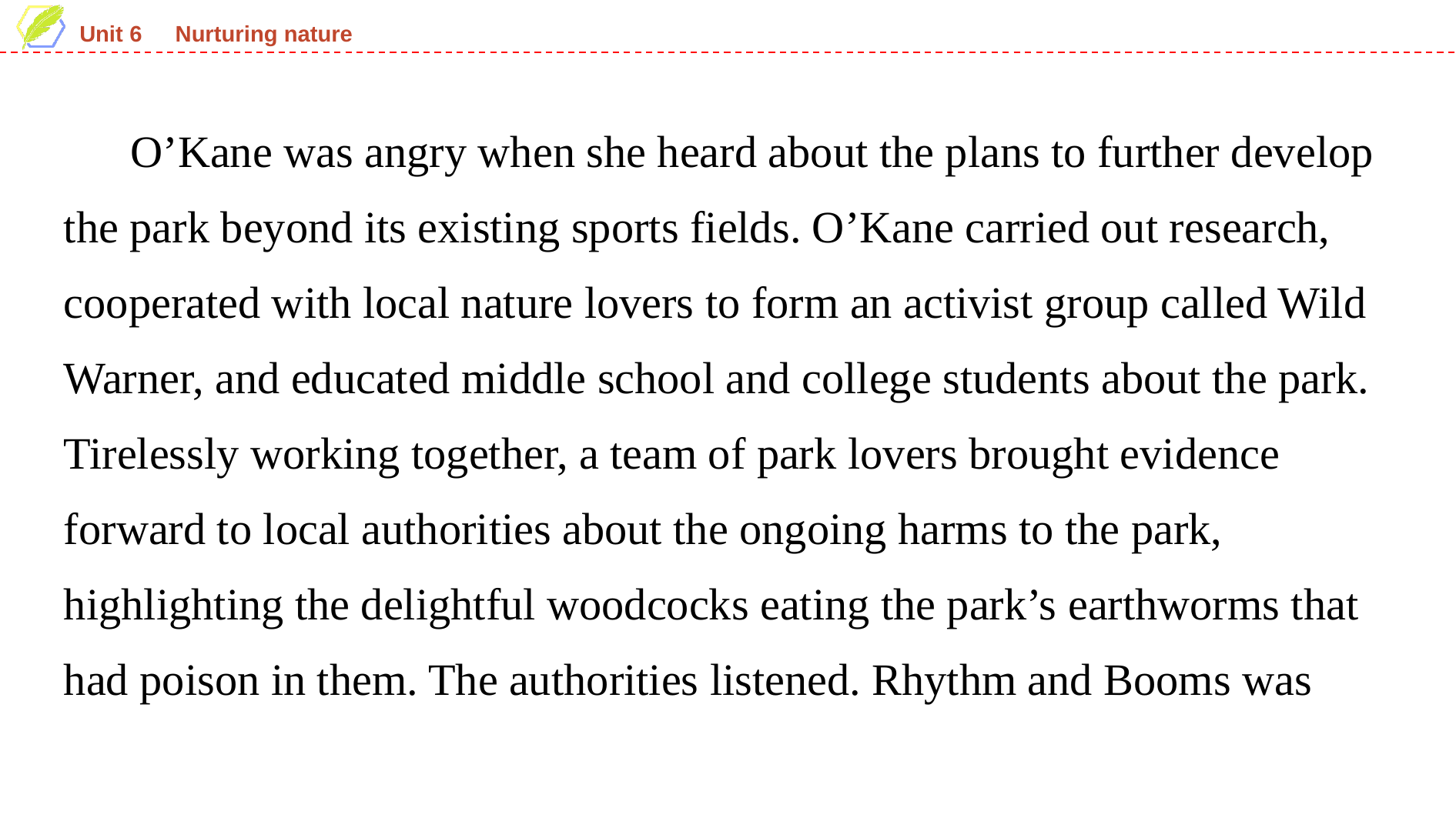

O’Kane was angry when she heard about the plans to further develop the park beyond its existing sports fields. O’Kane carried out research, cooperated with local nature lovers to form an activist group called Wild Warner, and educated middle school and college students about the park. Tirelessly working together, a team of park lovers brought evidence forward to local authorities about the ongoing harms to the park, highlighting the delightful woodcocks eating the park’s earthworms that had poison in them. The authorities listened. Rhythm and Booms was